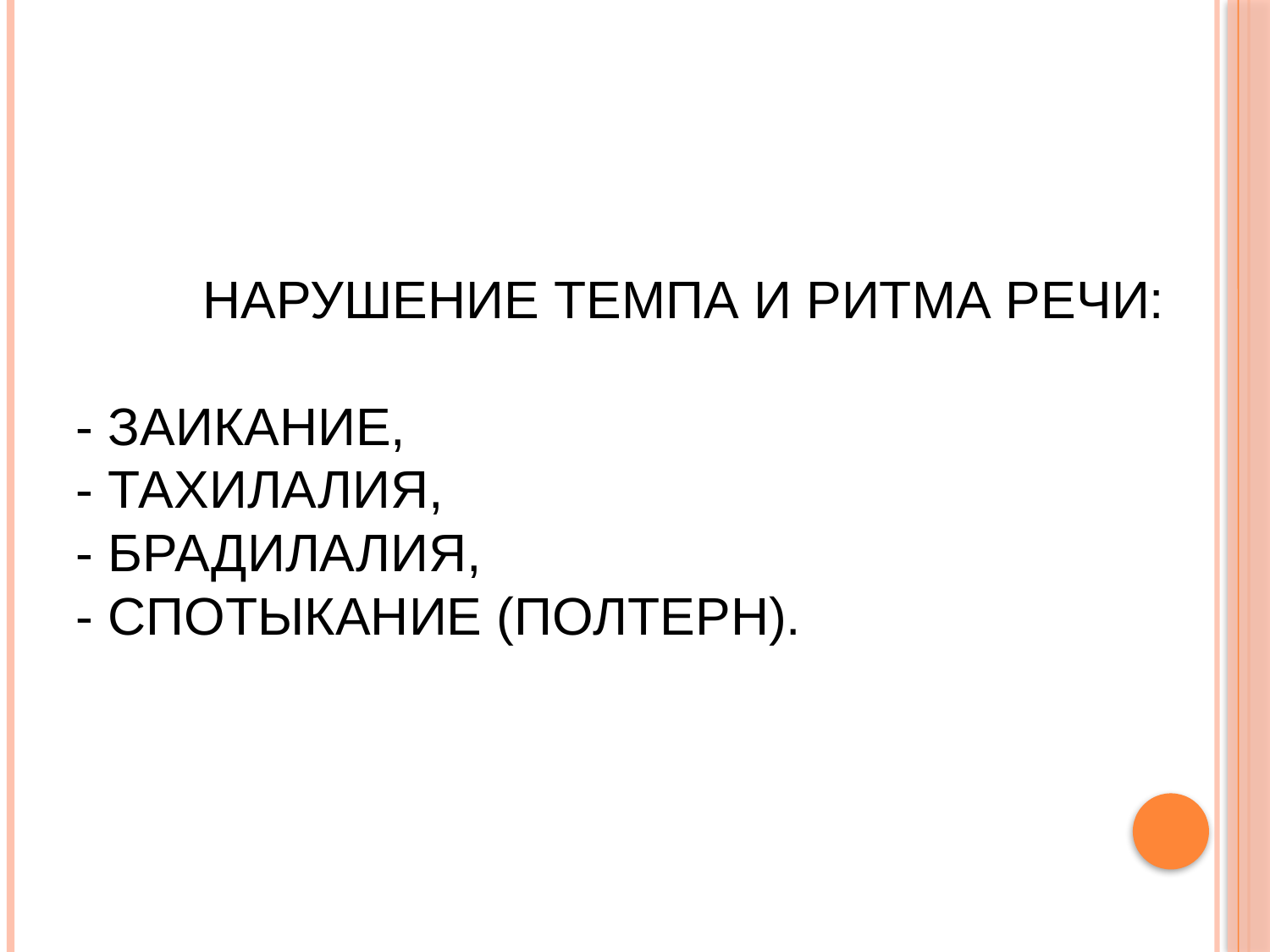

# Нарушение темпа и ритма речи: - заикание, - тахилалия, - брадилалия, - спотыкание (полтерн).